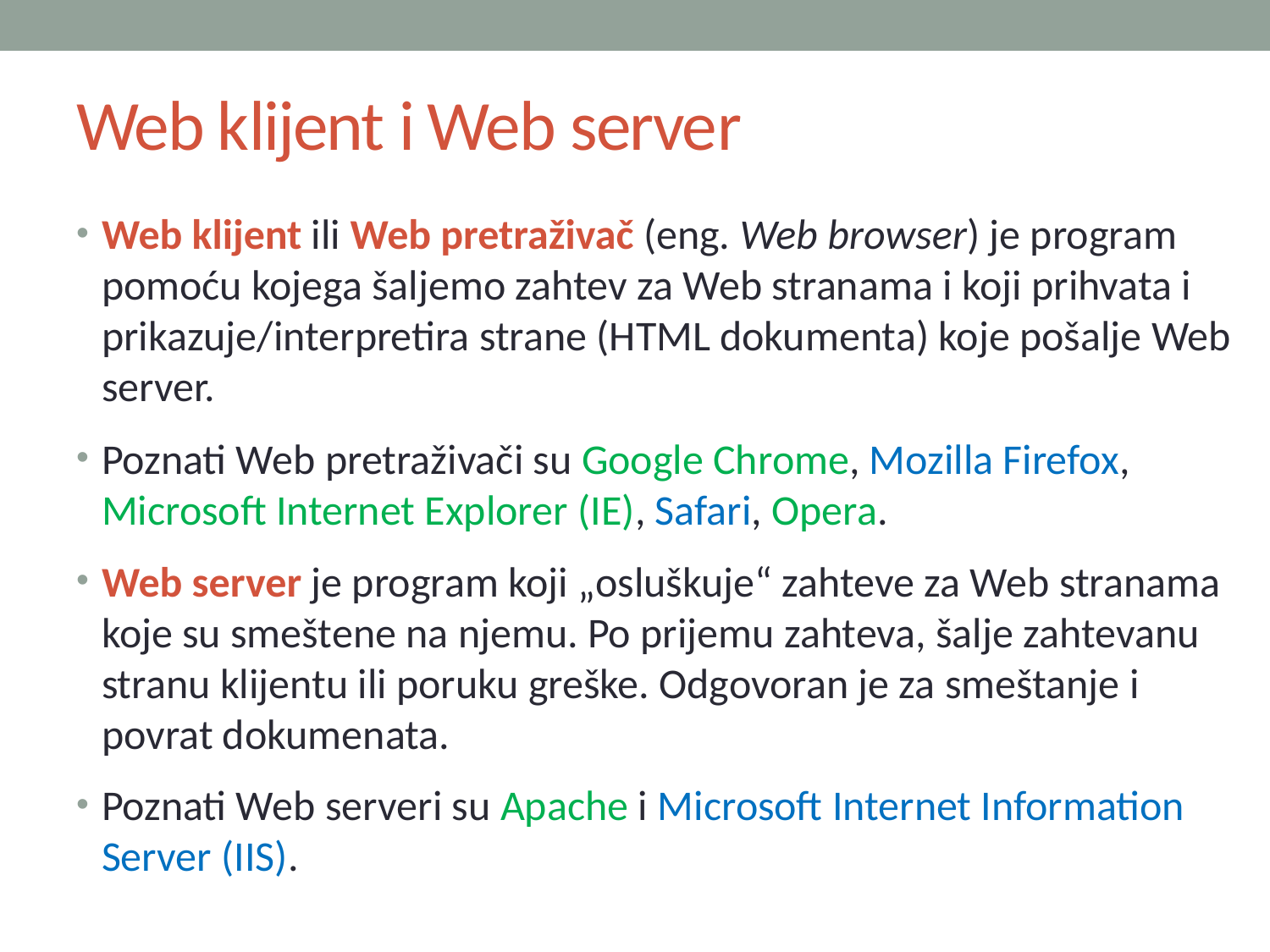

# Web klijent i Web server
Web klijent ili Web pretraživač (eng. Web browser) je program pomoću kojega šaljemo zahtev za Web stranama i koji prihvata i prikazuje/interpretira strane (HTML dokumenta) koje pošalje Web server.
Poznati Web pretraživači su Google Chrome, Mozilla Firefox, Microsoft Internet Explorer (IE), Safari, Opera.
Web server je program koji „osluškuje“ zahteve za Web stranama koje su smeštene na njemu. Po prijemu zahteva, šalje zahtevanu stranu klijentu ili poruku greške. Odgovoran je za smeštanje i povrat dokumenata.
Poznati Web serveri su Apache i Microsoft Internet Information Server (IIS).